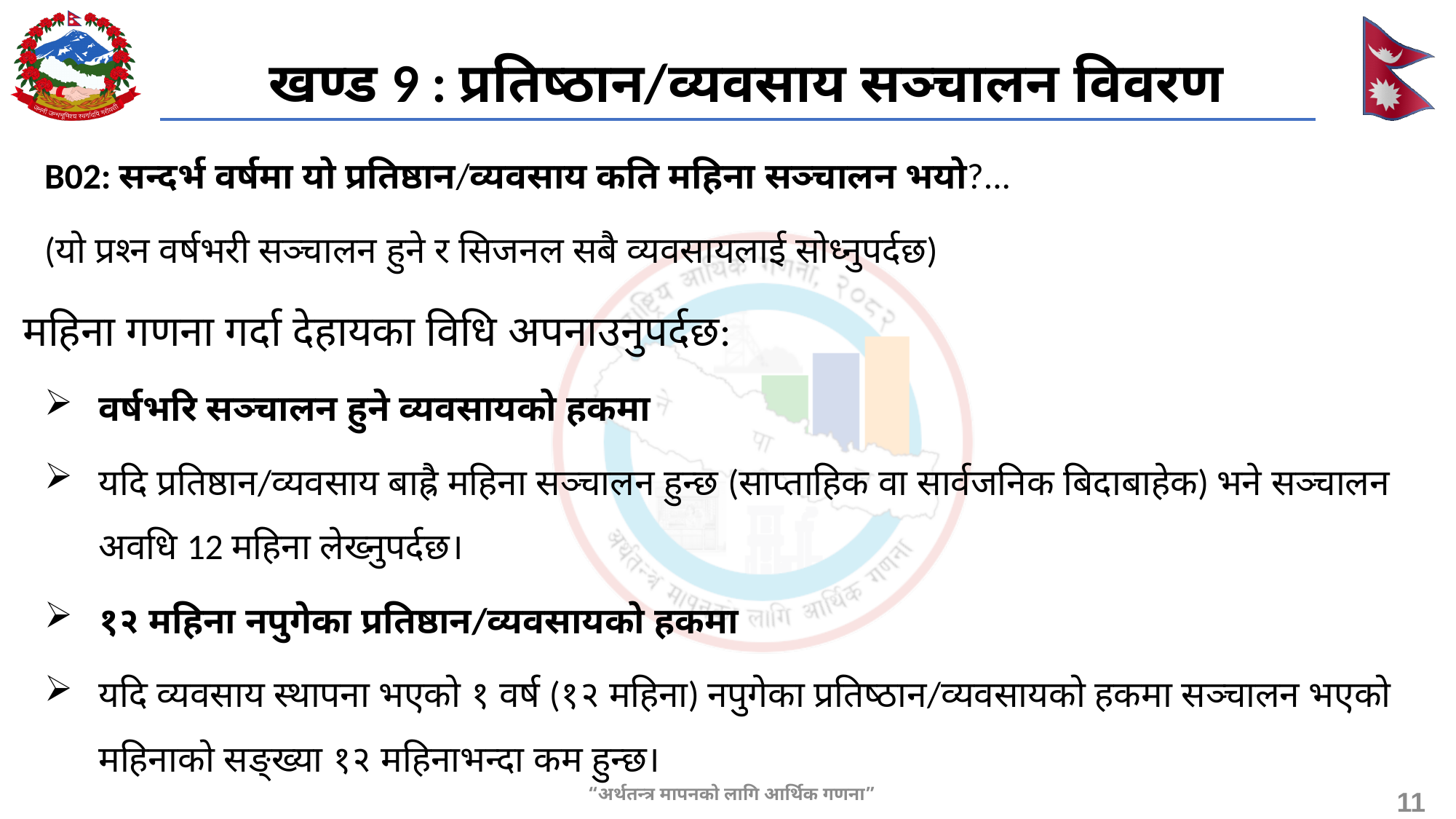

खण्ड 9 : प्रतिष्ठान/व्यवसाय सञ्चालन विवरण
B02: सन्दर्भ वर्षमा यो प्रतिष्ठान/व्यवसाय कति महिना सञ्चालन भयो?...
(यो प्रश्न वर्षभरी सञ्चालन हुने र सिजनल सबै व्यवसायलाई सोध्नुपर्दछ)
महिना गणना गर्दा देहायका विधि अपनाउनुपर्दछ:
वर्षभरि सञ्चालन हुने व्यवसायको हकमा
यदि प्रतिष्ठान/व्यवसाय बाह्रै महिना सञ्चालन हुन्छ (साप्ताहिक वा सार्वजनिक बिदाबाहेक) भने सञ्चालन अवधि 12 महिना लेख्नुपर्दछ।
१२ महिना नपुगेका प्रतिष्ठान/व्यवसायको हकमा
यदि व्यवसाय स्थापना भएको १ वर्ष (१२ महिना) नपुगेका प्रतिष्ठान/व्यवसायको हकमा सञ्चालन भएको महिनाको सङ्ख्या १२ महिनाभन्दा कम हुन्छ।

11
“अर्थतन्त्र मापनको लागि आर्थिक गणना”